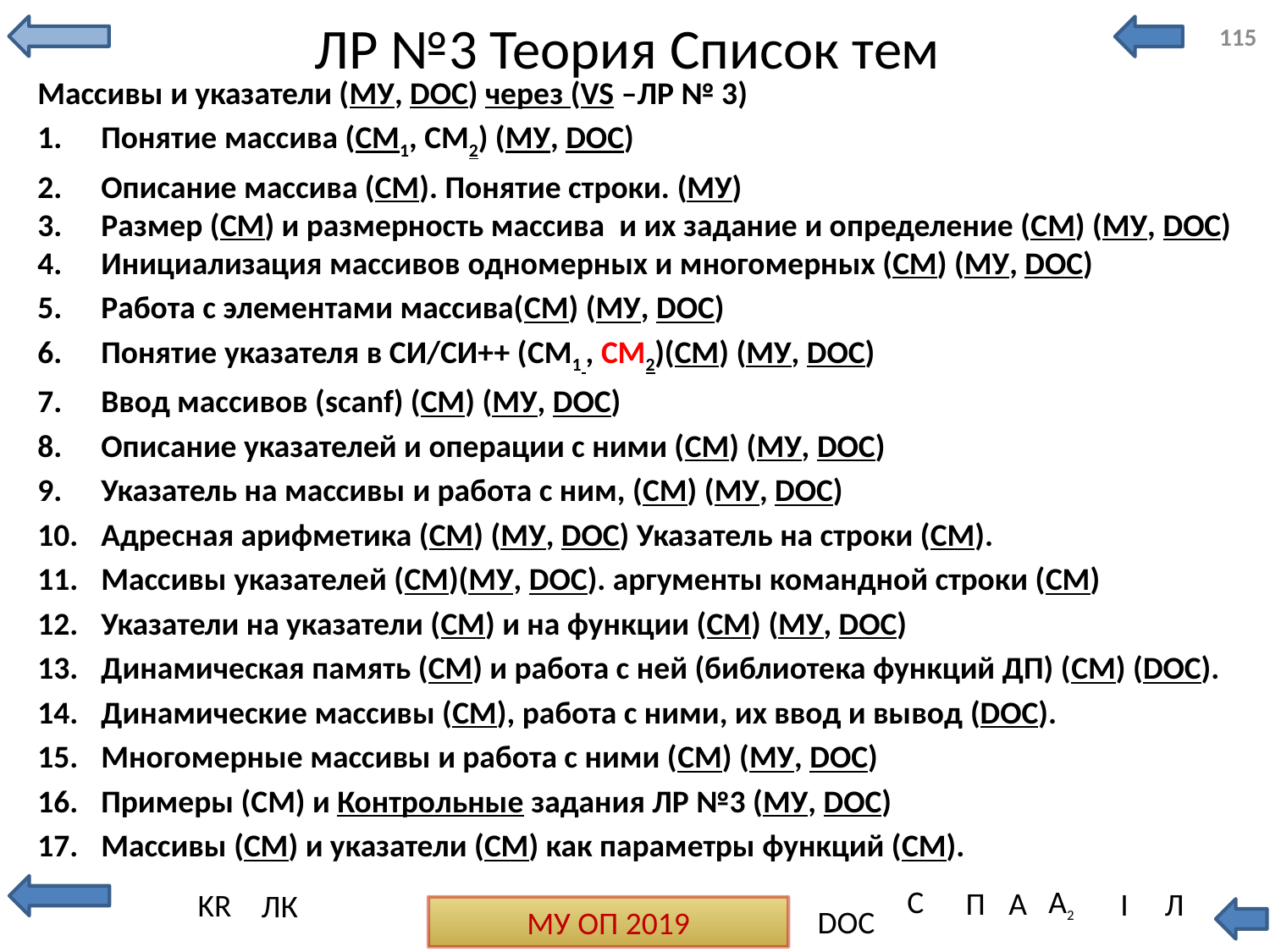

# ЛР №3 Теория Список тем
115
Массивы и указатели (МУ, DOC) через (VS –ЛР № 3)
Понятие массива (СМ1, СМ2) (МУ, DOC)
Описание массива (СМ). Понятие строки. (МУ)
Размер (СМ) и размерность массива  и их задание и определение (СМ) (МУ, DOC)
Инициализация массивов одномерных и многомерных (СМ) (МУ, DOC)
Работа с элементами массива(СМ) (МУ, DOC)
Понятие указателя в СИ/СИ++ (СМ1 , СМ2)(СМ) (МУ, DOC)
Ввод массивов (scanf) (СМ) (МУ, DOC)
Описание указателей и операции с ними (СМ) (МУ, DOC)
Указатель на массивы и работа с ним, (СМ) (МУ, DOC)
Адресная арифметика (СМ) (МУ, DOC) Указатель на строки (СМ).
Массивы указателей (СМ)(МУ, DOC). аргументы командной строки (СМ)
Указатели на указатели (СМ) и на функции (СМ) (МУ, DOC)
Динамическая память (СМ) и работа с ней (библиотека функций ДП) (СМ) (DOC).
Динамические массивы (СМ), работа с ними, их ввод и вывод (DOC).
Многомерные массивы и работа с ними (СМ) (МУ, DOC)
Примеры (СМ) и Контрольные задания ЛР №3 (МУ, DOC)
Массивы (СМ) и указатели (СМ) как параметры функций (СМ).